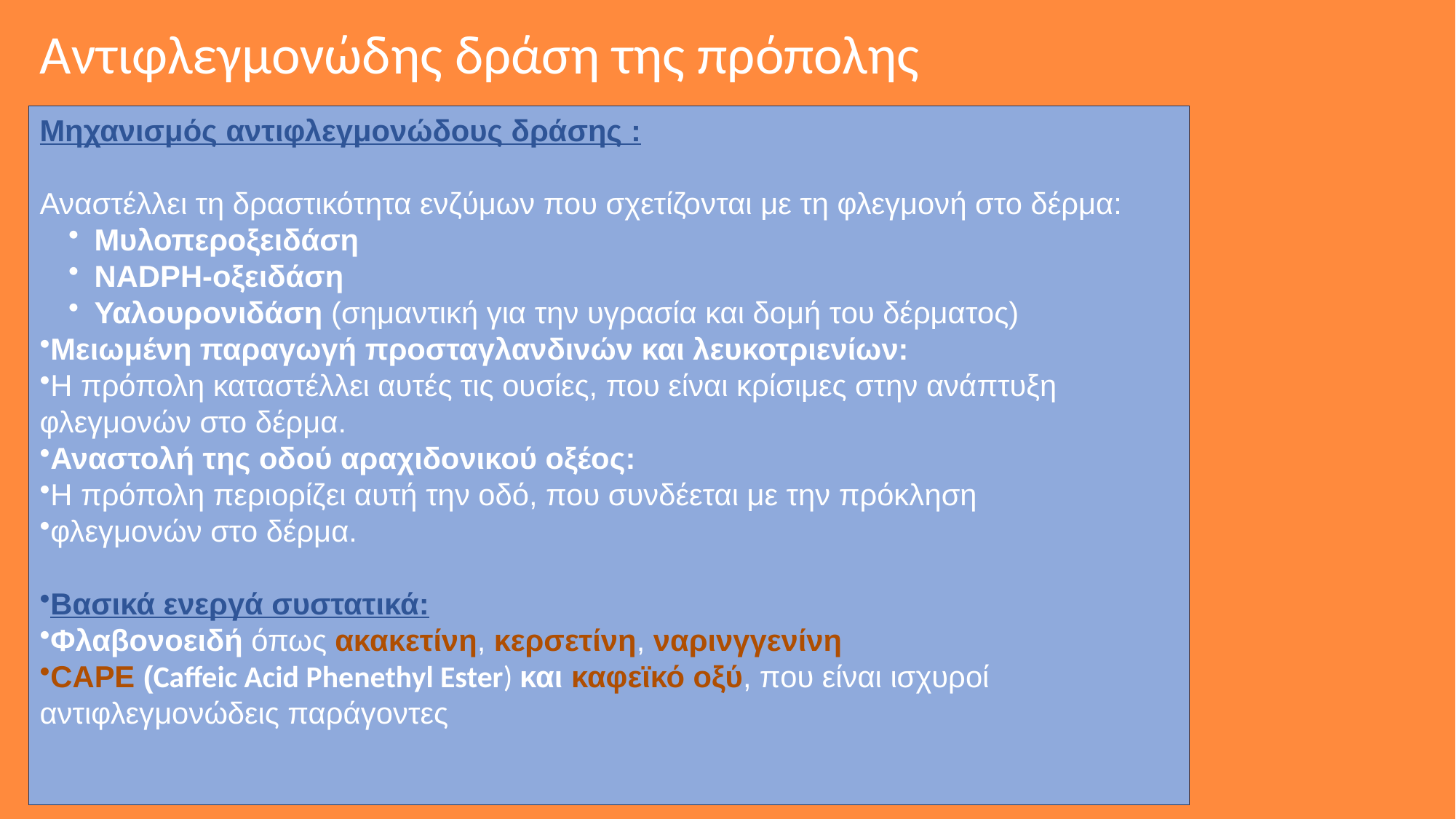

Αντιφλεγμονώδης δράση της πρόπολης
Μηχανισμός αντιφλεγμονώδους δράσης :

Αναστέλλει τη δραστικότητα ενζύμων που σχετίζονται με τη φλεγμονή στο δέρμα:
Μυλοπεροξειδάση
NADPH-οξειδάση
Υαλουρονιδάση (σημαντική για την υγρασία και δομή του δέρματος)
Μειωμένη παραγωγή προσταγλανδινών και λευκοτριενίων:
Η πρόπολη καταστέλλει αυτές τις ουσίες, που είναι κρίσιμες στην ανάπτυξη φλεγμονών στο δέρμα.
Αναστολή της οδού αραχιδονικού οξέος:
Η πρόπολη περιορίζει αυτή την οδό, που συνδέεται με την πρόκληση
φλεγμονών στο δέρμα.

Βασικά ενεργά συστατικά:
Φλαβονοειδή όπως ακακετίνη, κερσετίνη, ναρινγγενίνη
CAPE (Caffeic Acid Phenethyl Ester) και καφεϊκό οξύ, που είναι ισχυροί αντιφλεγμονώδεις παράγοντες